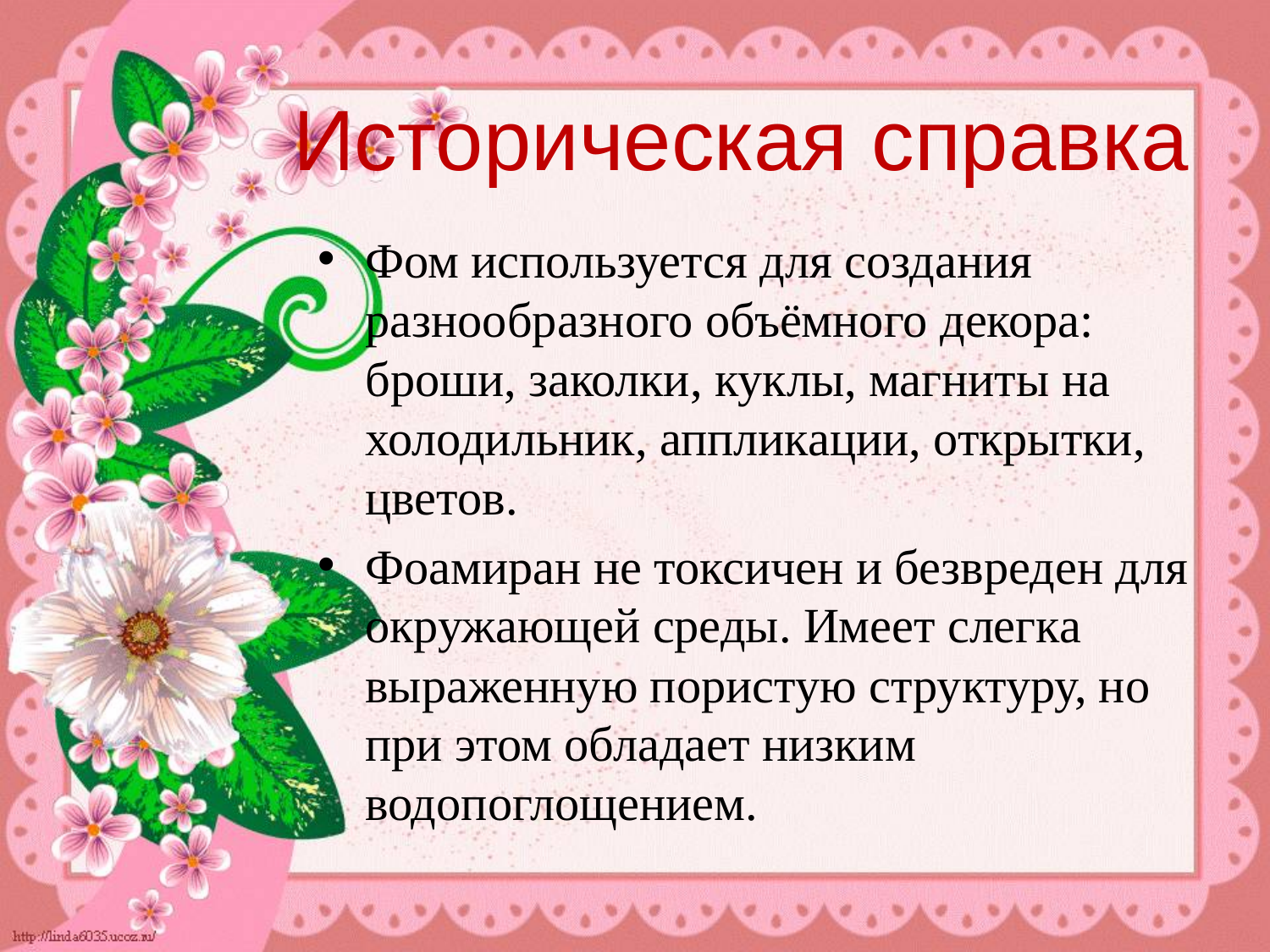

# Историческая справка
Фом используется для создания разнообразного объёмного декора: броши, заколки, куклы, магниты на холодильник, аппликации, открытки, цветов.
Фоамиран не токсичен и безвреден для окружающей среды. Имеет слегка выраженную пористую структуру, но при этом обладает низким водопоглощением.